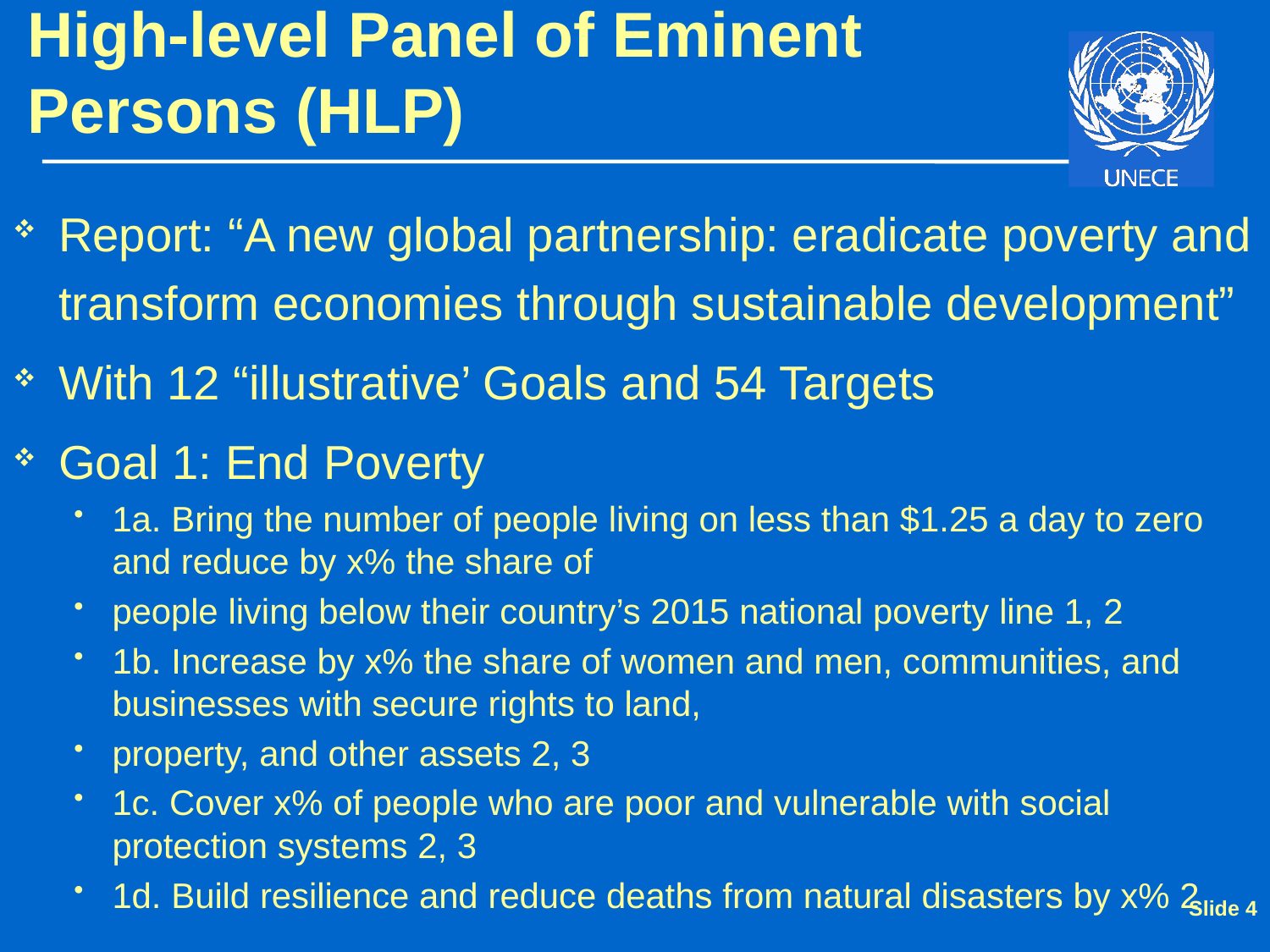

# High‐level Panel of Eminent Persons (HLP)
Report: “A new global partnership: eradicate poverty and transform economies through sustainable development”
With 12 “illustrative’ Goals and 54 Targets
Goal 1: End Poverty
1a. Bring the number of people living on less than $1.25 a day to zero and reduce by x% the share of
people living below their country’s 2015 national poverty line 1, 2
1b. Increase by x% the share of women and men, communities, and businesses with secure rights to land,
property, and other assets 2, 3
1c. Cover x% of people who are poor and vulnerable with social protection systems 2, 3
1d. Build resilience and reduce deaths from natural disasters by x% 2